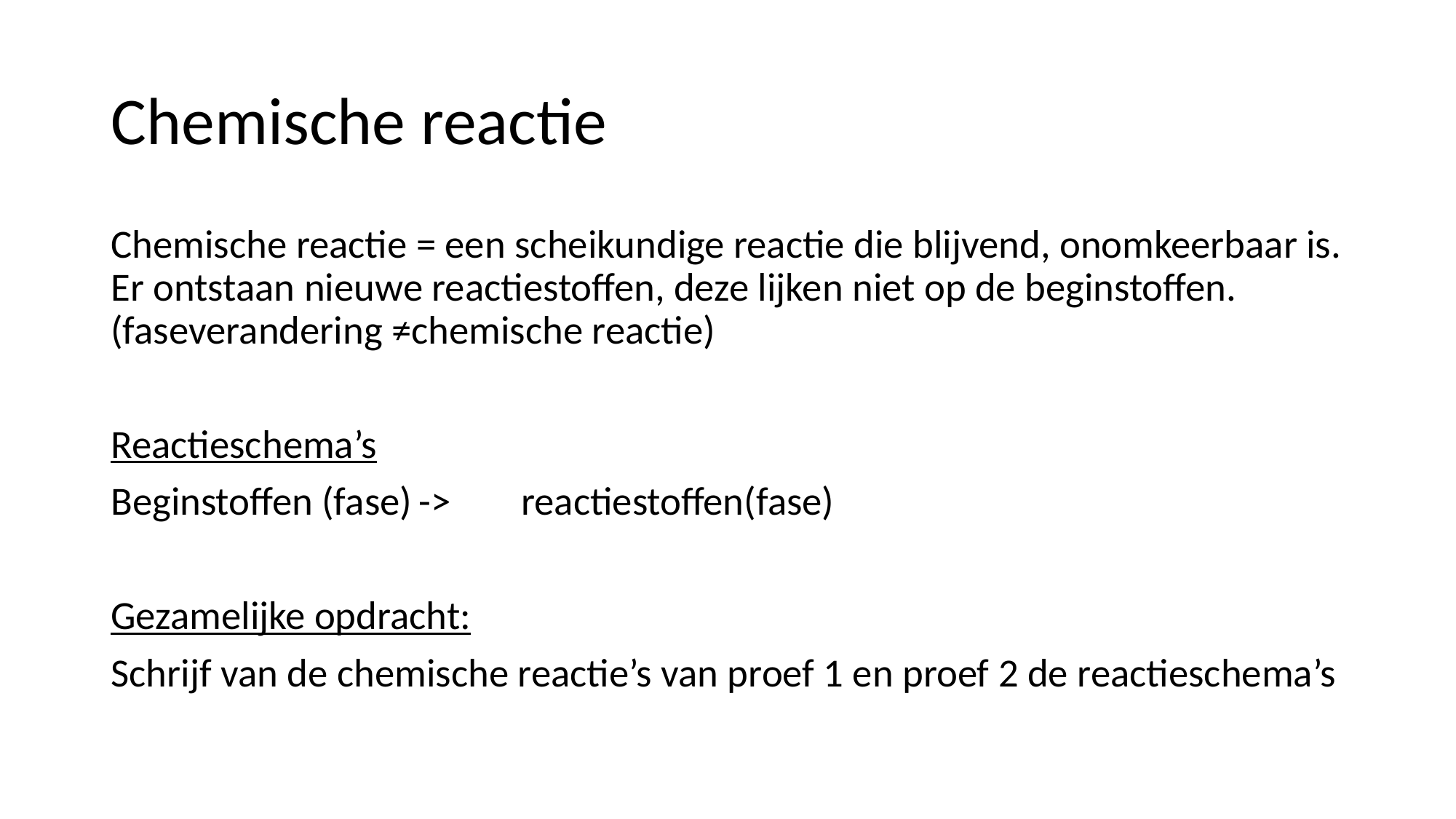

# Chemische reactie
Chemische reactie = een scheikundige reactie die blijvend, onomkeerbaar is. Er ontstaan nieuwe reactiestoffen, deze lijken niet op de beginstoffen.  (faseverandering ≠chemische reactie)

Reactieschema’s
Beginstoffen (fase)	-> 		reactiestoffen(fase)

Gezamelijke opdracht:
Schrijf van de chemische reactie’s van proef 1 en proef 2 de reactieschema’s